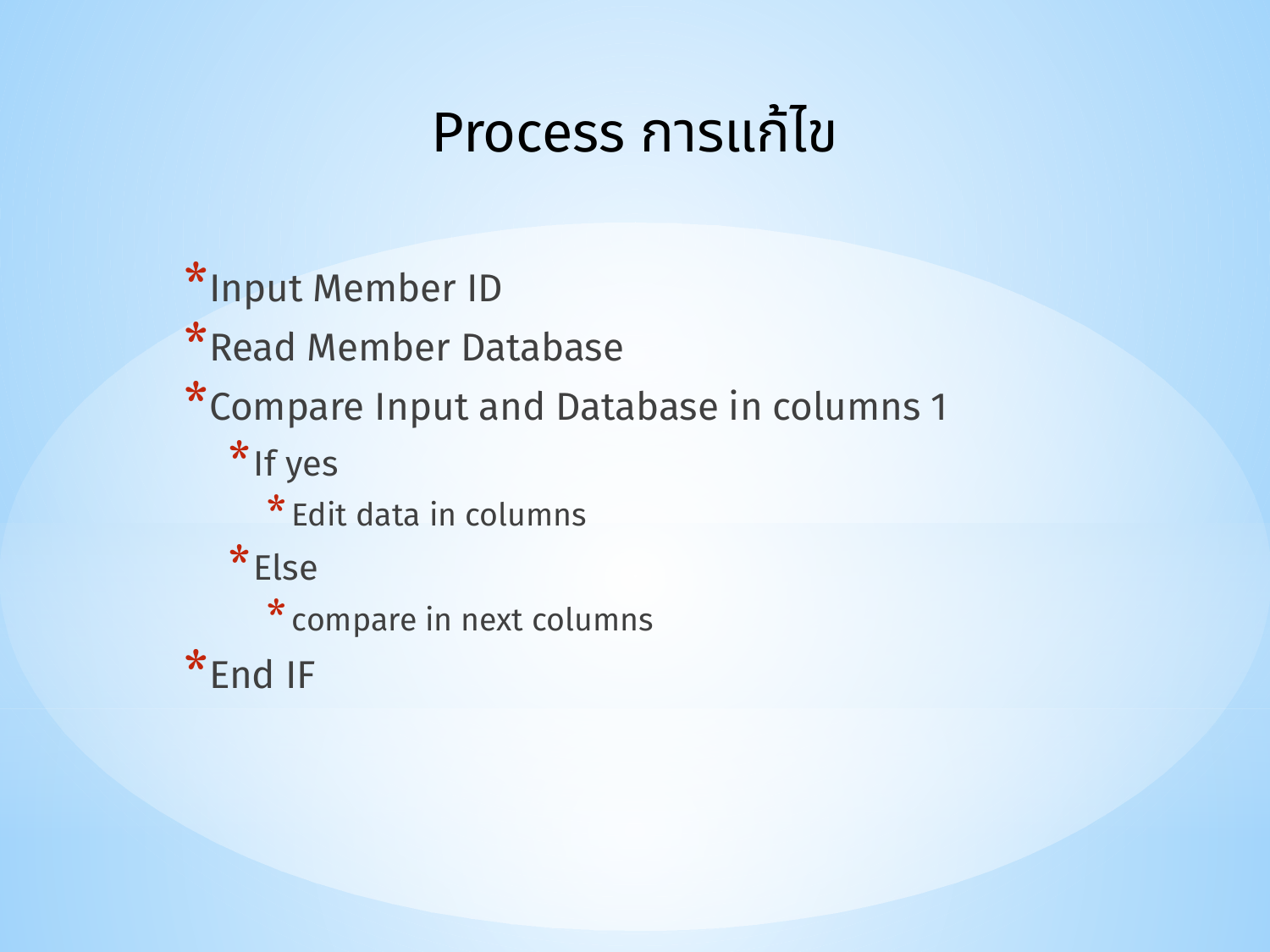

Process การแก้ไข
Input Member ID
Read Member Database
Compare Input and Database in columns 1
If yes
Edit data in columns
Else
compare in next columns
End IF